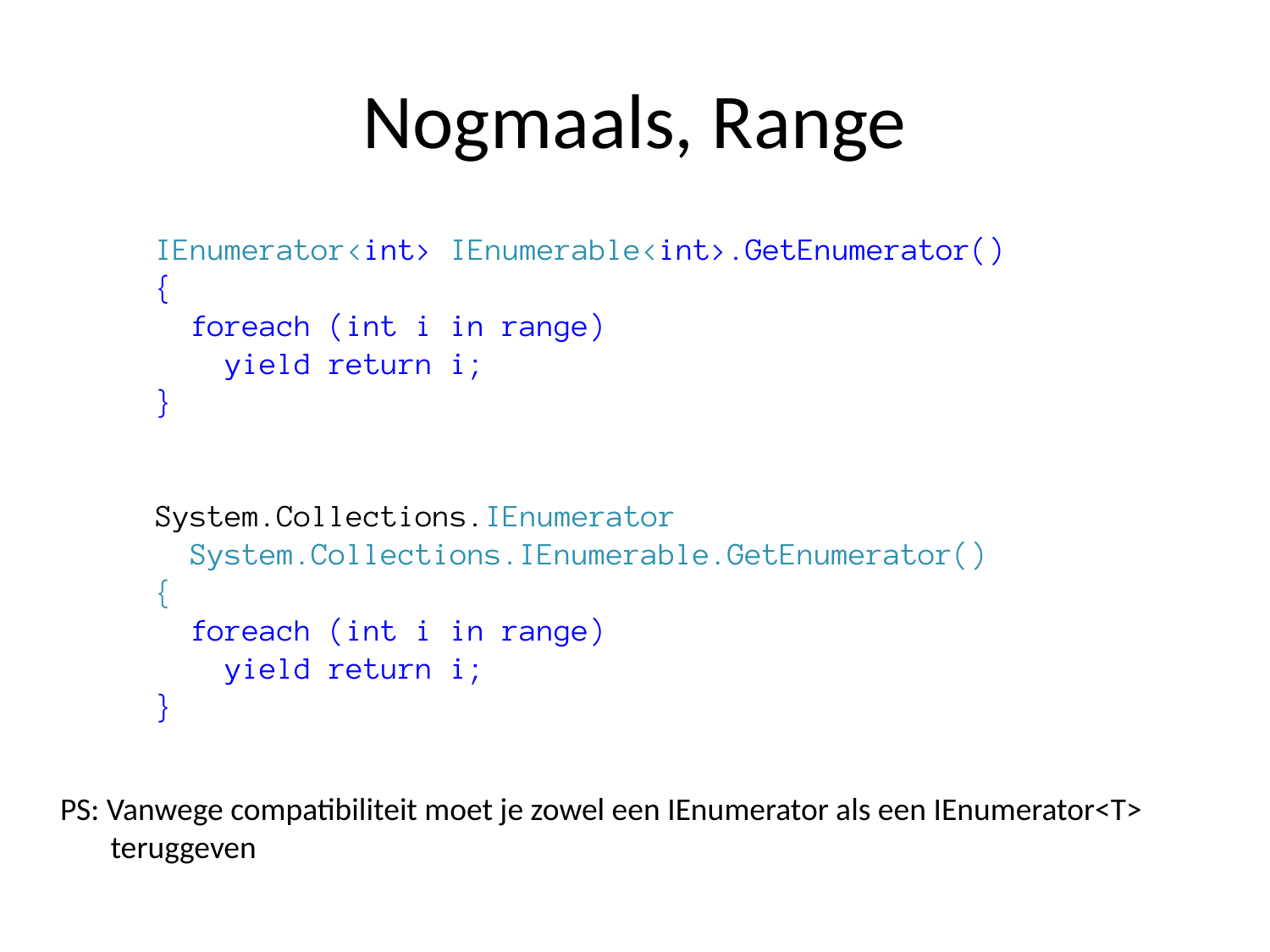

# Nogmaals, Range
IEnumerator<int> IEnumerable<int>.GetEnumerator()
{
  foreach (int i in range)
    yield return i;
}

System.Collections.IEnumerator
  System.Collections.IEnumerable.GetEnumerator()
{
  foreach (int i in range)
    yield return i;
}

PS: Vanwege compatibiliteit moet je zowel een IEnumerator als een IEnumerator<T>
       teruggeven